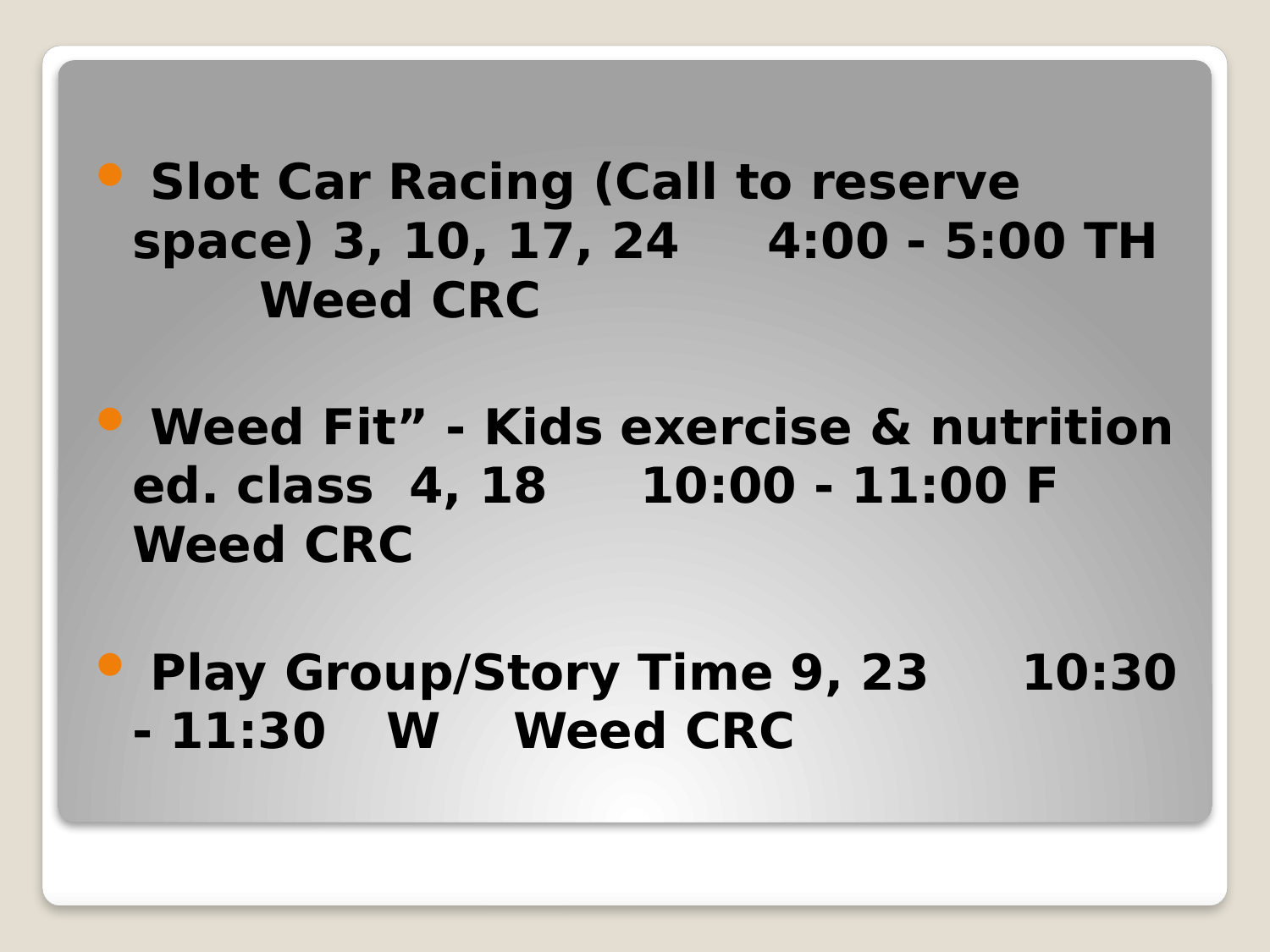

Slot Car Racing (Call to reserve space) 3, 10, 17, 24 	4:00 - 5:00 TH 	Weed CRC

 Weed Fit” - Kids exercise & nutrition ed. class  4, 18 	10:00 - 11:00 F 	Weed CRC

 Play Group/Story Time 9, 23 	10:30 - 11:30 	W 	Weed CRC